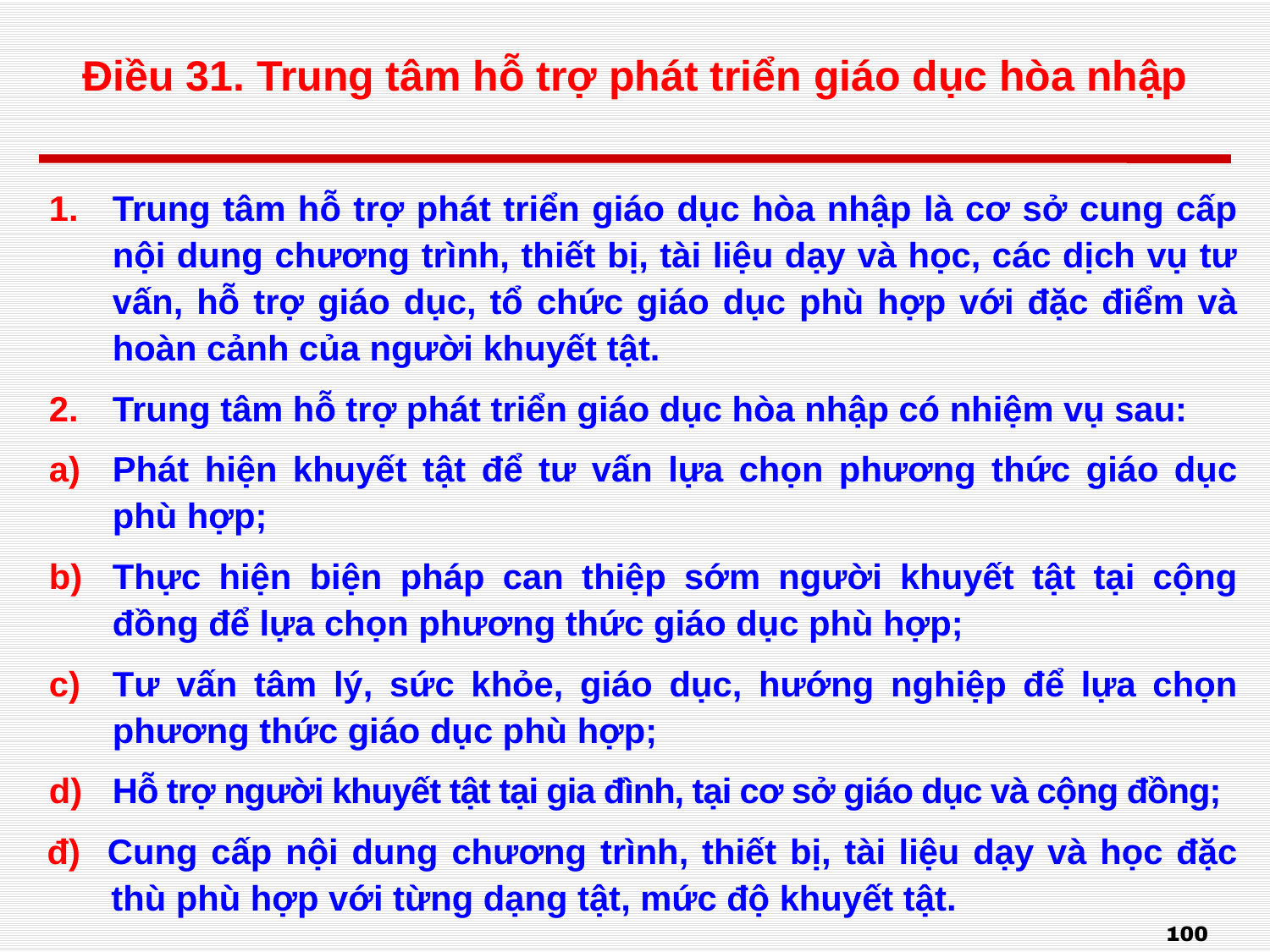

# Điều 31. Trung tâm hỗ trợ phát triển giáo dục hòa nhập
Trung tâm hỗ trợ phát triển giáo dục hòa nhập là cơ sở cung cấp nội dung chương trình, thiết bị, tài liệu dạy và học, các dịch vụ tư vấn, hỗ trợ giáo dục, tổ chức giáo dục phù hợp với đặc điểm và hoàn cảnh của người khuyết tật.
Trung tâm hỗ trợ phát triển giáo dục hòa nhập có nhiệm vụ sau:
Phát hiện khuyết tật để tư vấn lựa chọn phương thức giáo dục phù hợp;
Thực hiện biện pháp can thiệp sớm người khuyết tật tại cộng đồng để lựa chọn phương thức giáo dục phù hợp;
Tư vấn tâm lý, sức khỏe, giáo dục, hướng nghiệp để lựa chọn phương thức giáo dục phù hợp;
Hỗ trợ người khuyết tật tại gia đình, tại cơ sở giáo dục và cộng đồng;
đ)  Cung cấp nội dung chương trình, thiết bị, tài liệu dạy và học đặc thù phù hợp với từng dạng tật, mức độ khuyết tật.